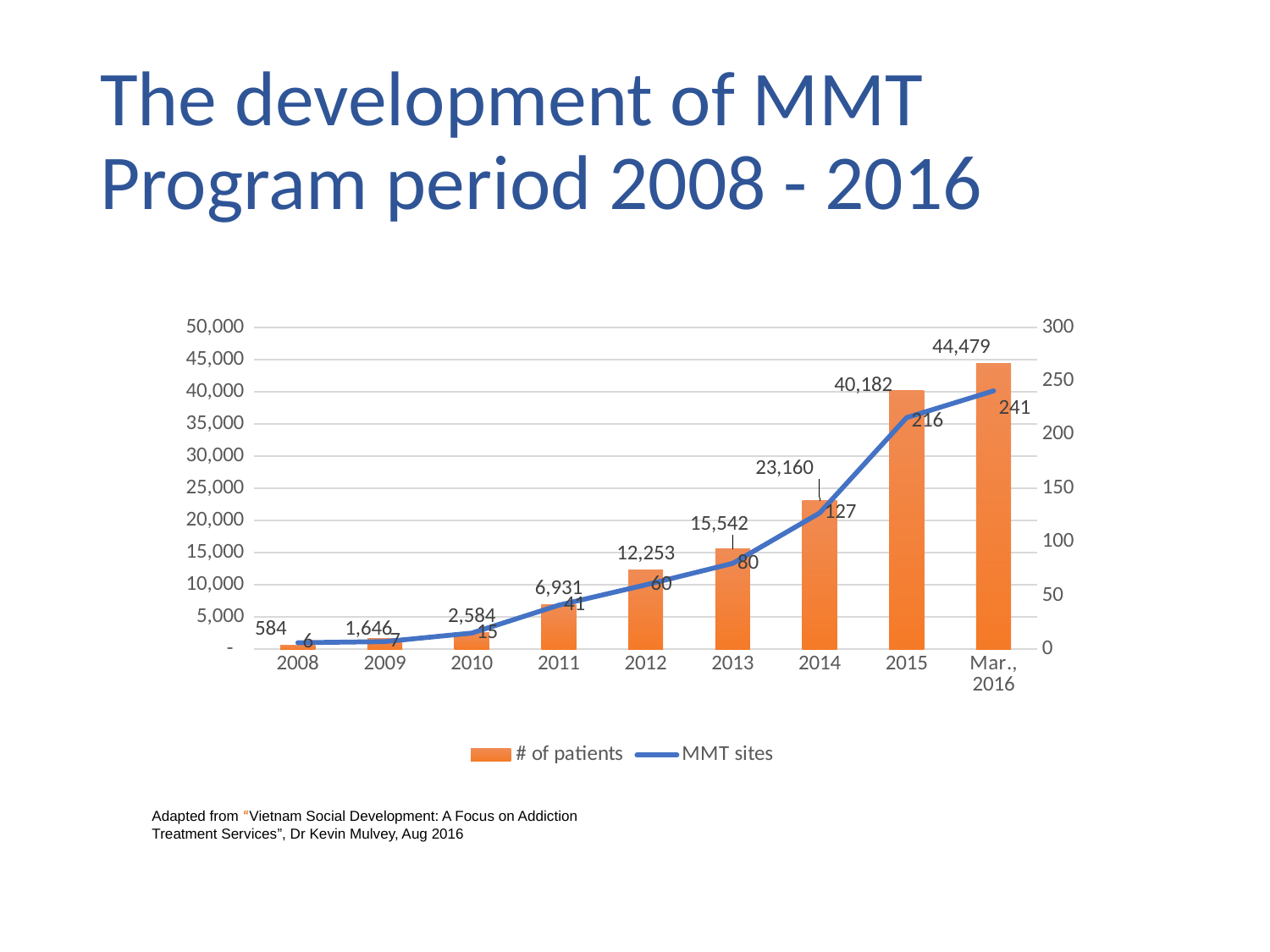

# The development of MMT Program period 2008 - 2016

### Chart

| Category | # of patients | MMT sites |
|---|---|---|
| 2008 | 584.0 | 6.0 |
| 2009 | 1646.0 | 7.0 |
| 2010 | 2584.0 | 15.0 |
| 2011 | 6931.0 | 41.0 |
| 2012 | 12253.0 | 60.0 |
| 2013 | 15542.0 | 80.0 |
| 2014 | 23160.0 | 127.0 |
| 2015 | 40182.0 | 216.0 |
| Mar., 2016 | 44479.0 | 241.0 |
Adapted from “Vietnam Social Development: A Focus on Addiction Treatment Services”, Dr Kevin Mulvey, Aug 2016